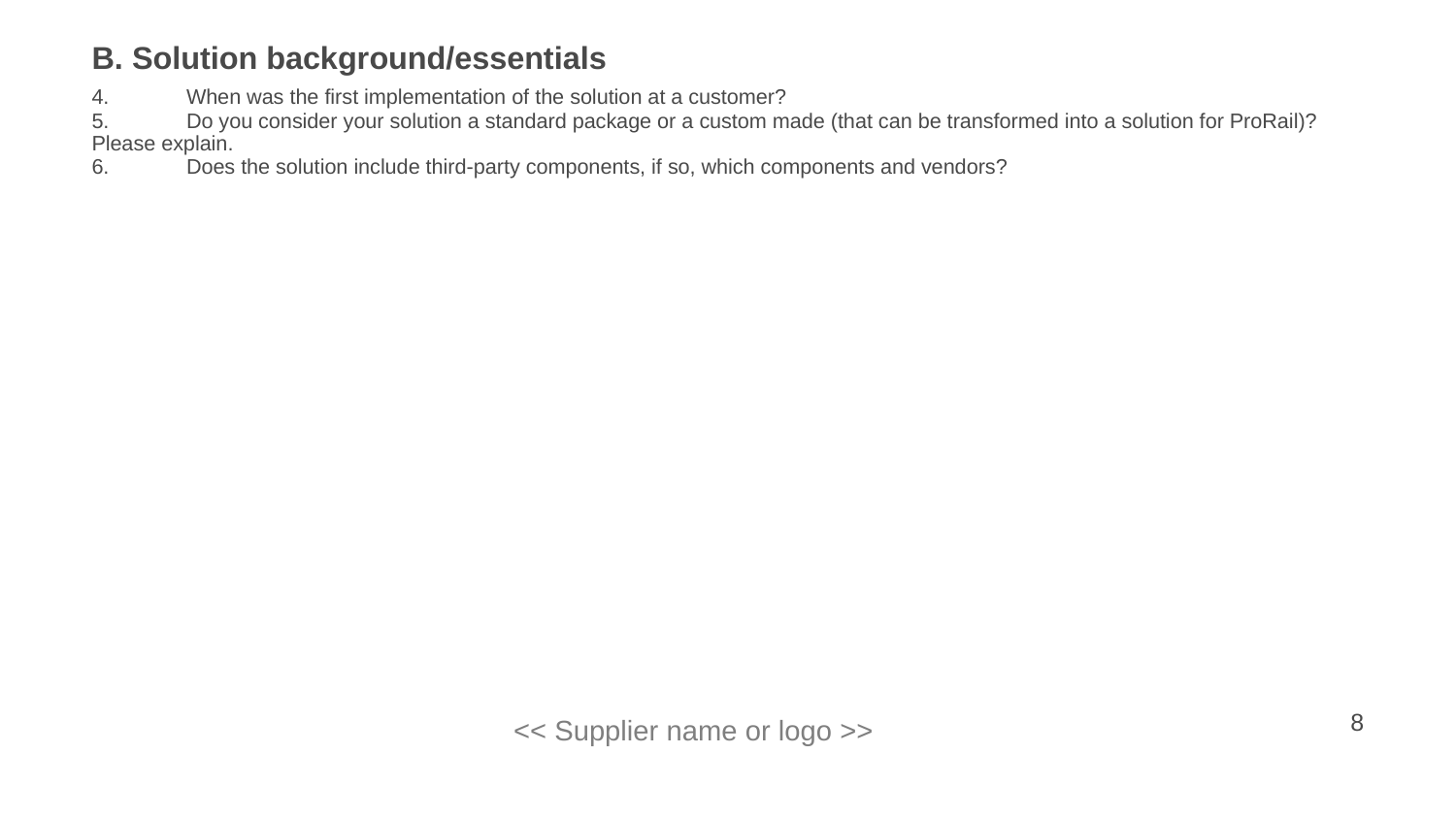

# B. Solution background/essentials 4.	When was the first implementation of the solution at a customer? 5.	Do you consider your solution a standard package or a custom made (that can be transformed into a solution for ProRail)? Please explain. 6.	Does the solution include third-party components, if so, which components and vendors?
<< Supplier name or logo >>